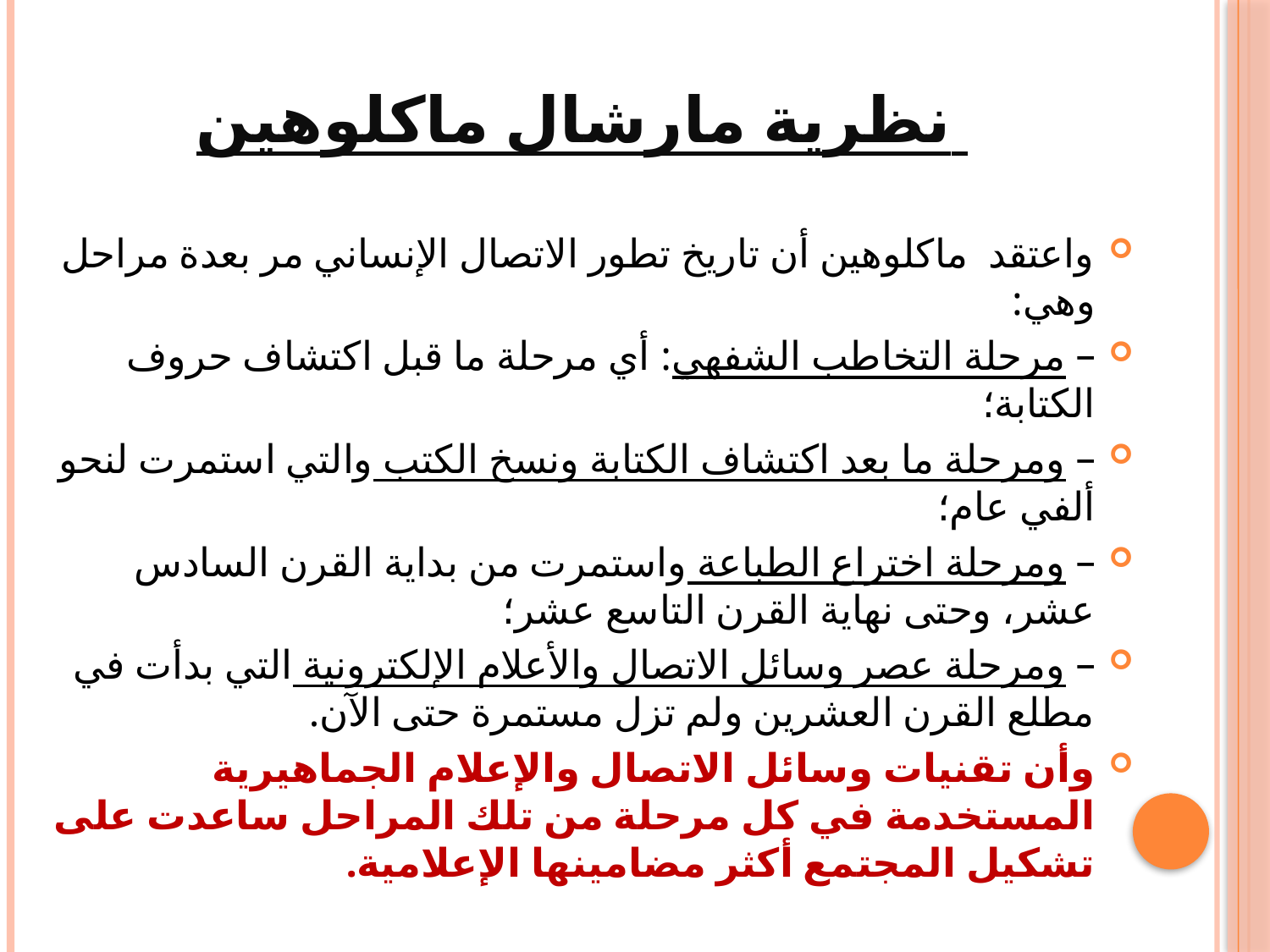

# نظرية مارشال ماكلوهين
واعتقد  ماكلوهين أن تاريخ تطور الاتصال الإنساني مر بعدة مراحل وهي:
– مرحلة التخاطب الشفهي: أي مرحلة ما قبل اكتشاف حروف الكتابة؛
– ومرحلة ما بعد اكتشاف الكتابة ونسخ الكتب والتي استمرت لنحو ألفي عام؛
– ومرحلة اختراع الطباعة واستمرت من بداية القرن السادس عشر، وحتى نهاية القرن التاسع عشر؛
– ومرحلة عصر وسائل الاتصال والأعلام الإلكترونية التي بدأت في مطلع القرن العشرين ولم تزل مستمرة حتى الآن.
وأن تقنيات وسائل الاتصال والإعلام الجماهيرية المستخدمة في كل مرحلة من تلك المراحل ساعدت على تشكيل المجتمع أكثر مضامينها الإعلامية.